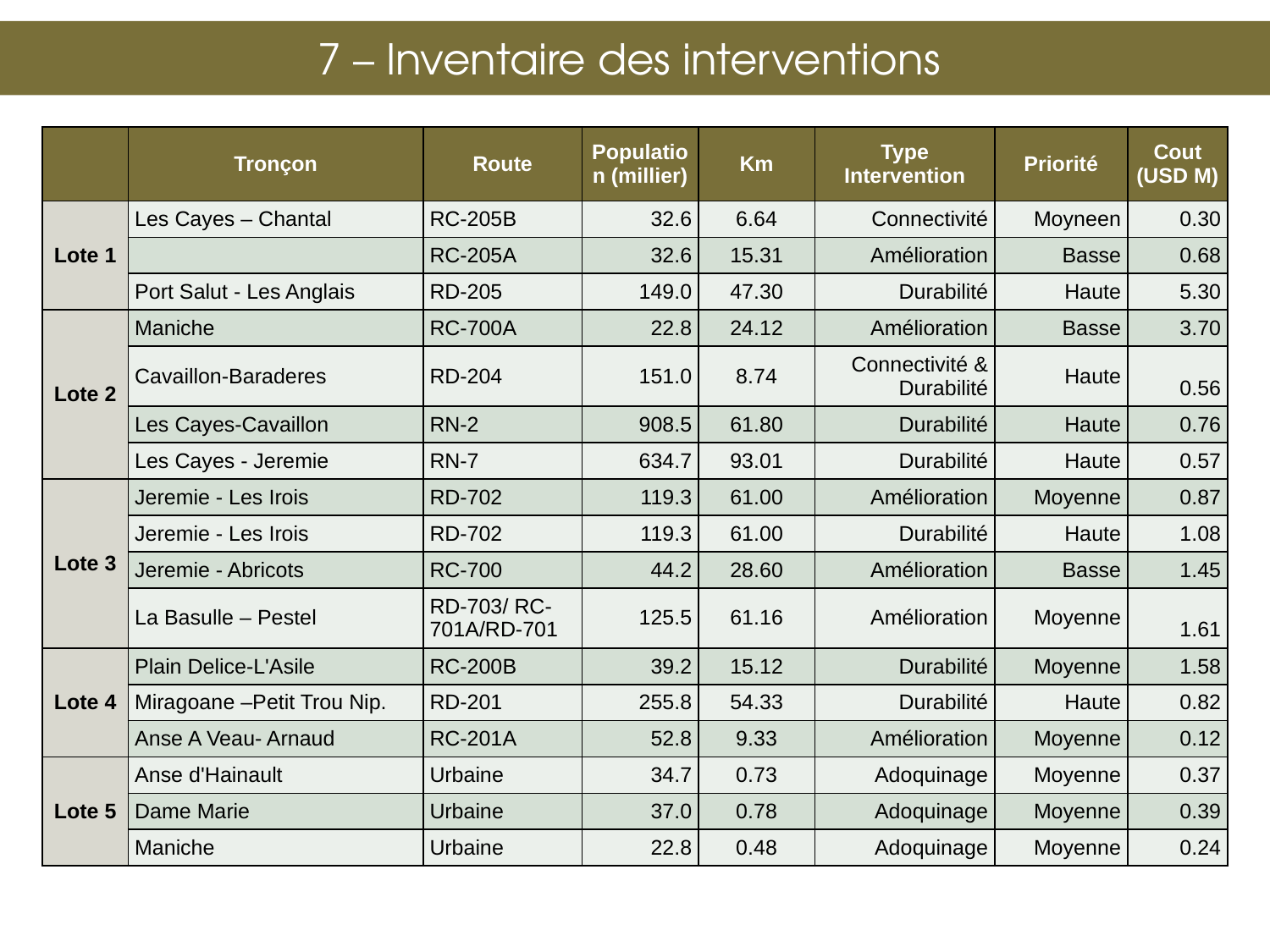

# 7 – Inventaire des interventions
|  | Tronçon | Route | Population (millier) | Km | Type Intervention | Priorité | Cout (USD M) |
| --- | --- | --- | --- | --- | --- | --- | --- |
| Lote 1 | Les Cayes – Chantal | RC-205B | 32.6 | 6.64 | Connectivité | Moyneen | 0.30 |
|  |  | RC-205A | 32.6 | 15.31 | Amélioration | Basse | 0.68 |
|  | Port Salut - Les Anglais | RD-205 | 149.0 | 47.30 | Durabilité | Haute | 5.30 |
| Lote 2 | Maniche | RC-700A | 22.8 | 24.12 | Amélioration | Basse | 3.70 |
|  | Cavaillon-Baraderes | RD-204 | 151.0 | 8.74 | Connectivité & Durabilité | Haute | 0.56 |
|  | Les Cayes-Cavaillon | RN-2 | 908.5 | 61.80 | Durabilité | Haute | 0.76 |
|  | Les Cayes - Jeremie | RN-7 | 634.7 | 93.01 | Durabilité | Haute | 0.57 |
| Lote 3 | Jeremie - Les Irois | RD-702 | 119.3 | 61.00 | Amélioration | Moyenne | 0.87 |
|  | Jeremie - Les Irois | RD-702 | 119.3 | 61.00 | Durabilité | Haute | 1.08 |
|  | Jeremie - Abricots | RC-700 | 44.2 | 28.60 | Amélioration | Basse | 1.45 |
|  | La Basulle – Pestel | RD-703/ RC-701A/RD-701 | 125.5 | 61.16 | Amélioration | Moyenne | 1.61 |
| Lote 4 | Plain Delice-L'Asile | RC-200B | 39.2 | 15.12 | Durabilité | Moyenne | 1.58 |
|  | Miragoane –Petit Trou Nip. | RD-201 | 255.8 | 54.33 | Durabilité | Haute | 0.82 |
|  | Anse A Veau- Arnaud | RC-201A | 52.8 | 9.33 | Amélioration | Moyenne | 0.12 |
| Lote 5 | Anse d'Hainault | Urbaine | 34.7 | 0.73 | Adoquinage | Moyenne | 0.37 |
|  | Dame Marie | Urbaine | 37.0 | 0.78 | Adoquinage | Moyenne | 0.39 |
|  | Maniche | Urbaine | 22.8 | 0.48 | Adoquinage | Moyenne | 0.24 |